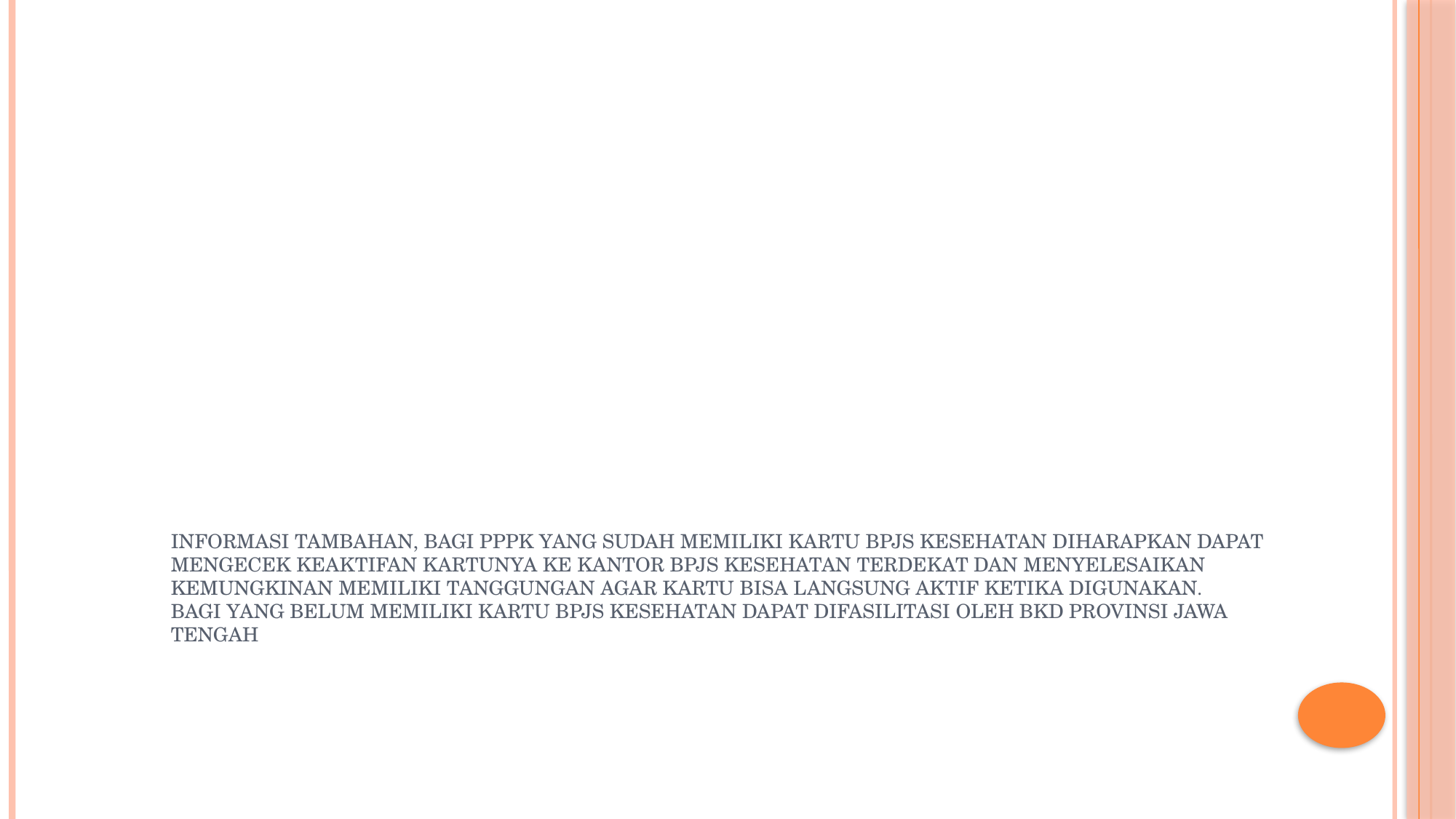

# Informasi tambahan, Bagi PPPK yang sudah memiliki kartu BPJS Kesehatan diharapkan dapat mengecek keaktifan kartunya ke kantor BPJS kesehatan terdekat dan menyelesaikan kemungkinan memiliki tanggungan agar kartu bisa langsung aktif ketika digunakan. Bagi yang belum memiliki kartu bpjs kesehatan dapat difasilitasi oleh bkd provinsi jawa tengah